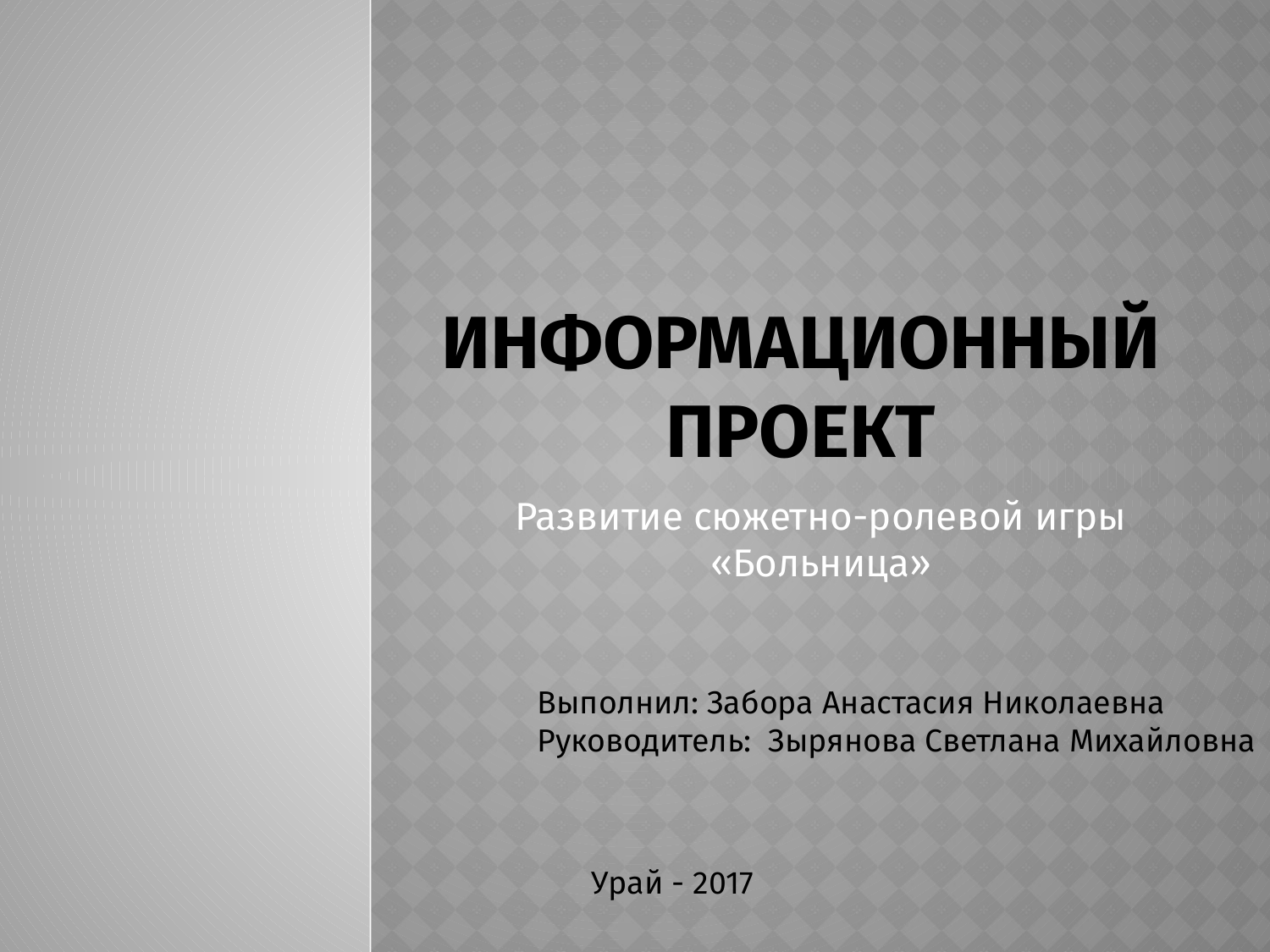

# Информационный проект
Развитие сюжетно-ролевой игры «Больница»
Выполнил: Забора Анастасия Николаевна
Руководитель:  Зырянова Светлана Михайловна
Урай - 2017